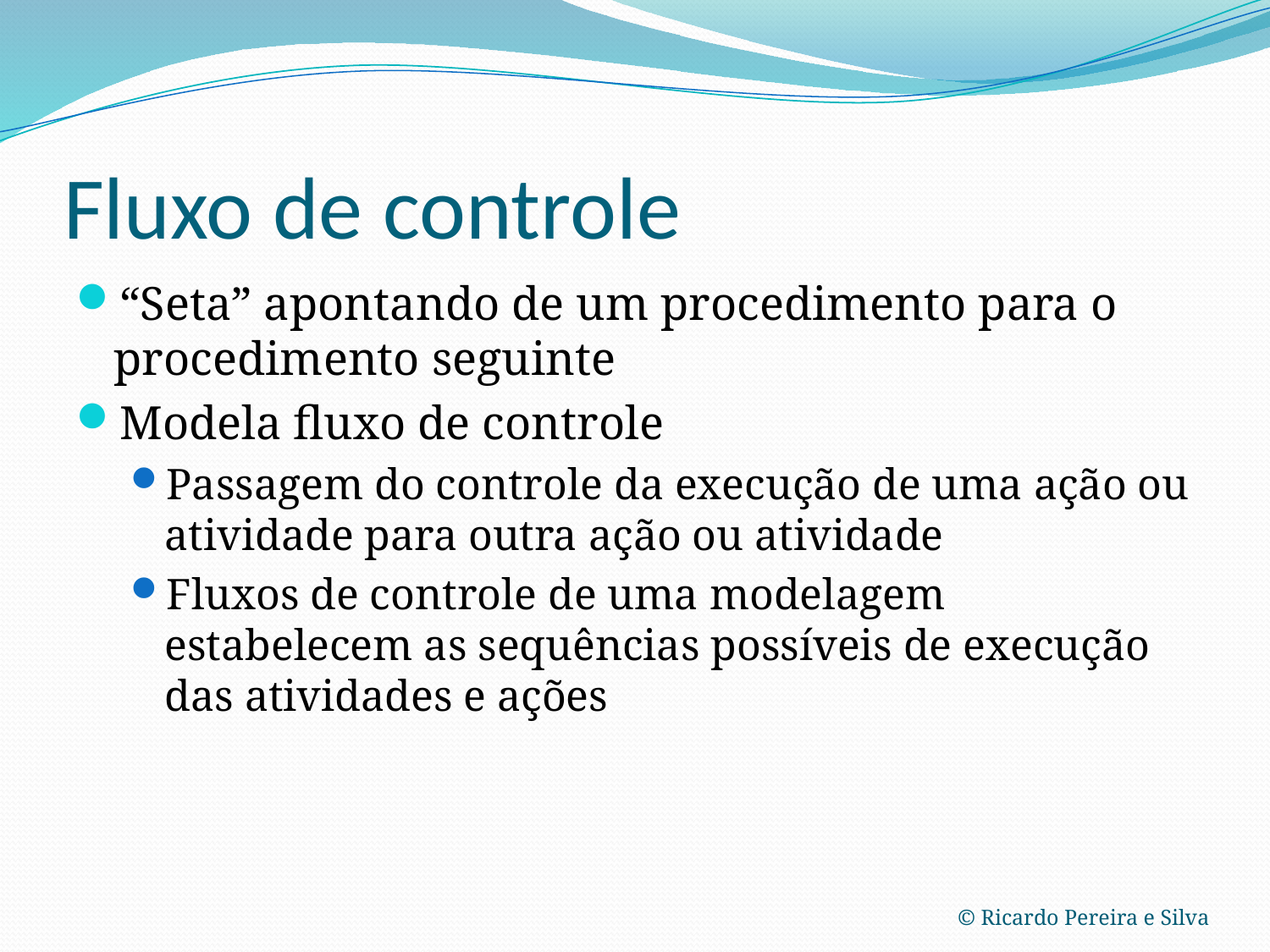

# Fluxo de controle
“Seta” apontando de um procedimento para o procedimento seguinte
Modela fluxo de controle
Passagem do controle da execução de uma ação ou atividade para outra ação ou atividade
Fluxos de controle de uma modelagem estabelecem as sequências possíveis de execução das atividades e ações
© Ricardo Pereira e Silva